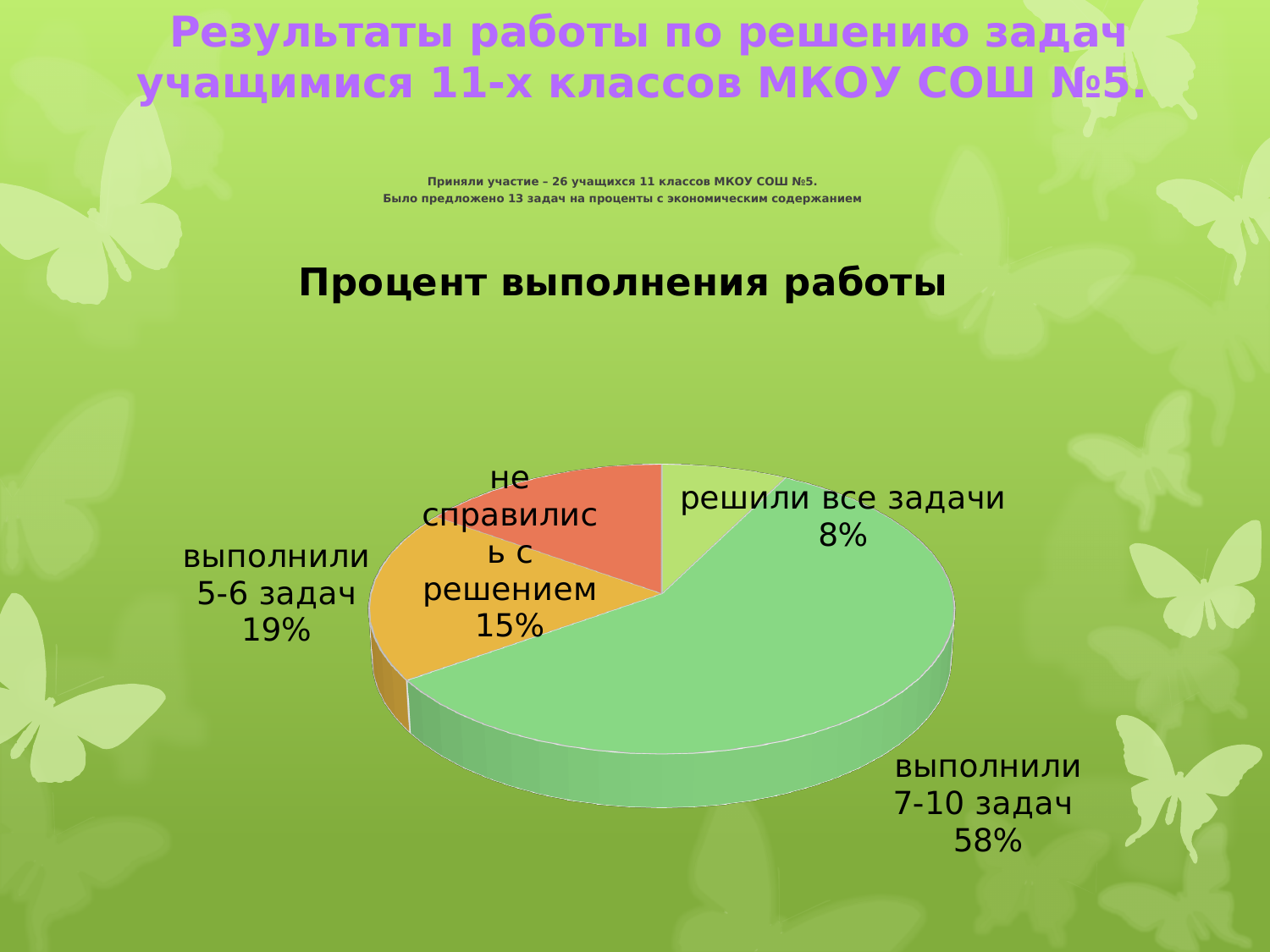

# Результаты работы по решению задач учащимися 11-х классов МКОУ СОШ №5.
Приняли участие – 26 учащихся 11 классов МКОУ СОШ №5.
Было предложено 13 задач на проценты с экономическим содержанием

[unsupported chart]